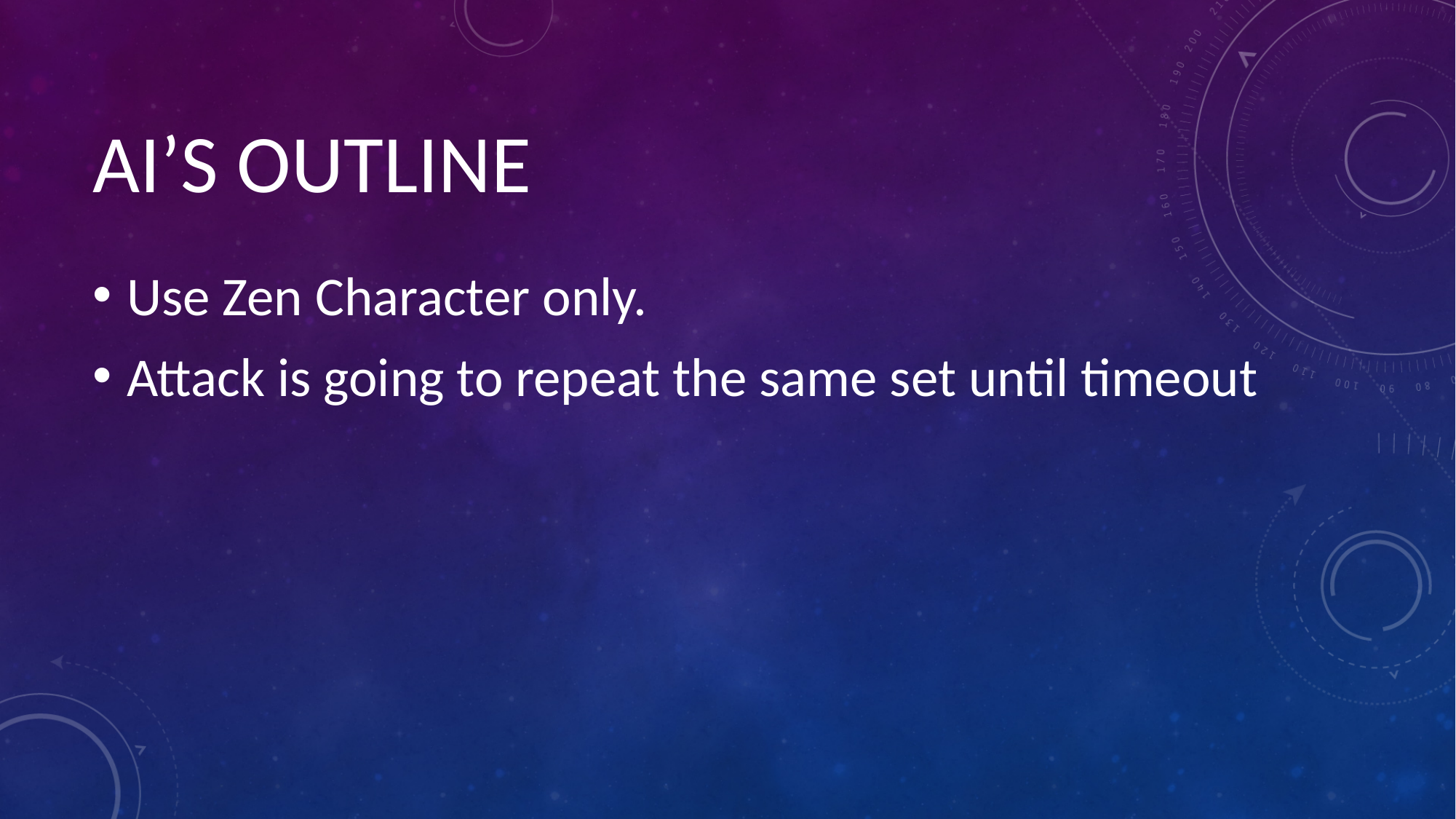

# AI’s outline
Use Zen Character only.
Attack is going to repeat the same set until timeout